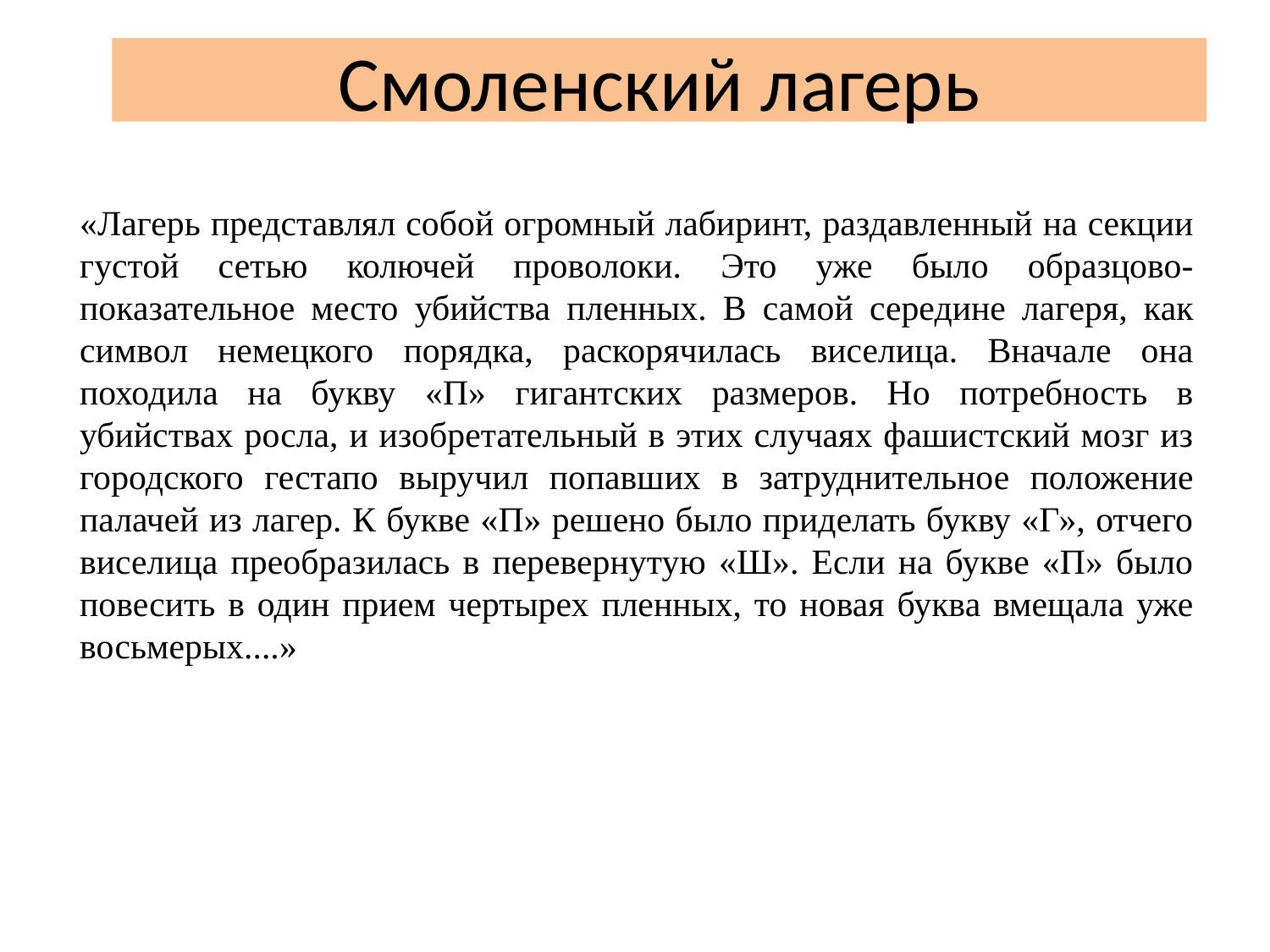

# Смоленский лагерь
«Лагерь представлял собой огромный лабиринт, раздавленный на секции густой сетью колючей проволоки. Это уже было образцово-показательное место убийства пленных. В самой середине лагеря, как символ немецкого порядка, раскорячилась виселица. Вначале она походила на букву «П» гигантских размеров. Но потребность в убийствах росла, и изобретательный в этих случаях фашистский мозг из городского гестапо выручил попавших в затруднительное положение палачей из лагер. К букве «П» решено было приделать букву «Г», отчего виселица преобразилась в перевернутую «Ш». Если на букве «П» было повесить в один прием чертырех пленных, то новая буква вмещала уже восьмерых....»